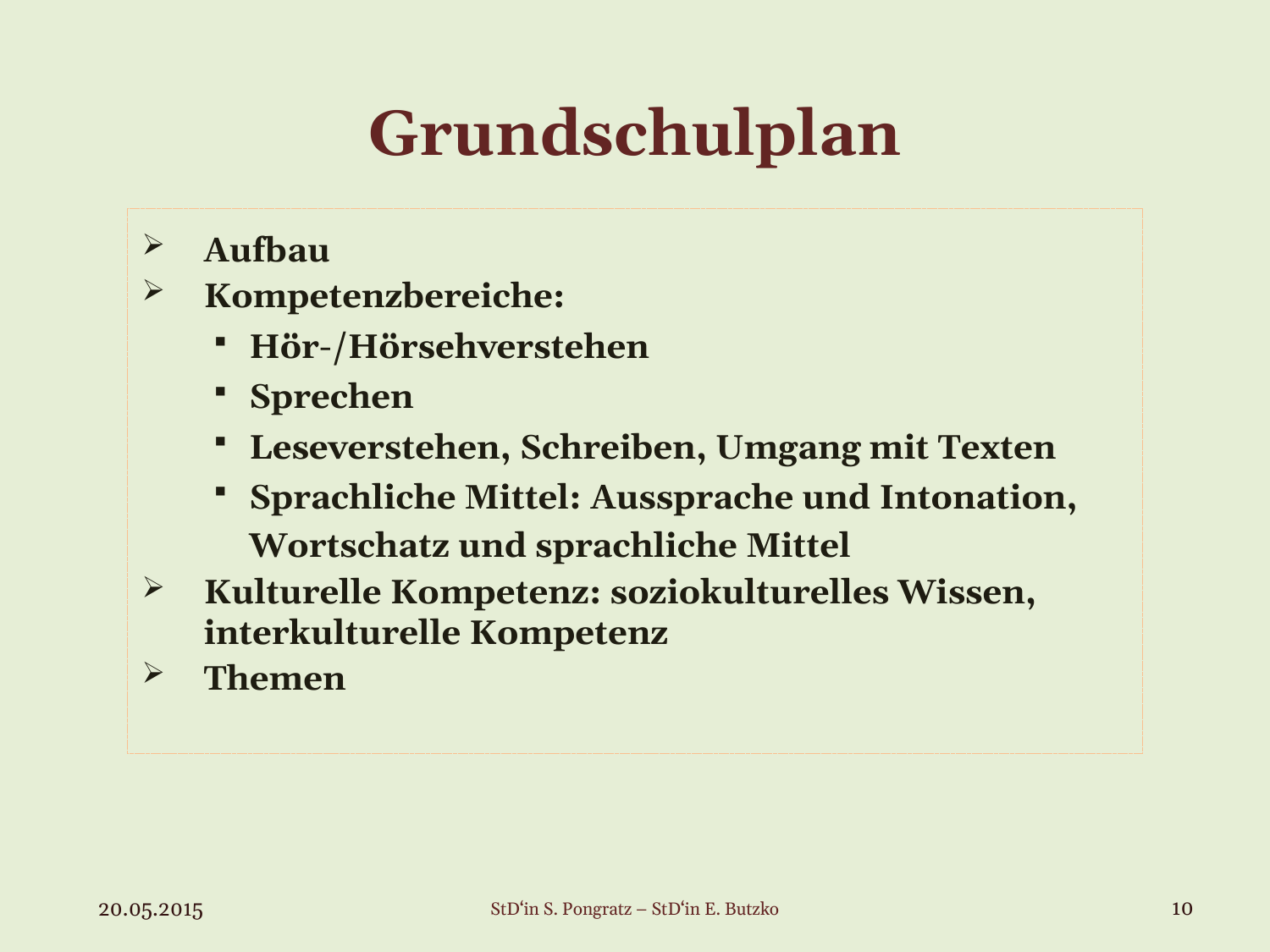

# Grundschulplan
Aufbau
Kompetenzbereiche:
Hör-/Hörsehverstehen
Sprechen
Leseverstehen, Schreiben, Umgang mit Texten
Sprachliche Mittel: Aussprache und Intonation, Wortschatz und sprachliche Mittel
Kulturelle Kompetenz: soziokulturelles Wissen, interkulturelle Kompetenz
Themen
20.05.2015
StD‘in S. Pongratz – StD‘in E. Butzko
10